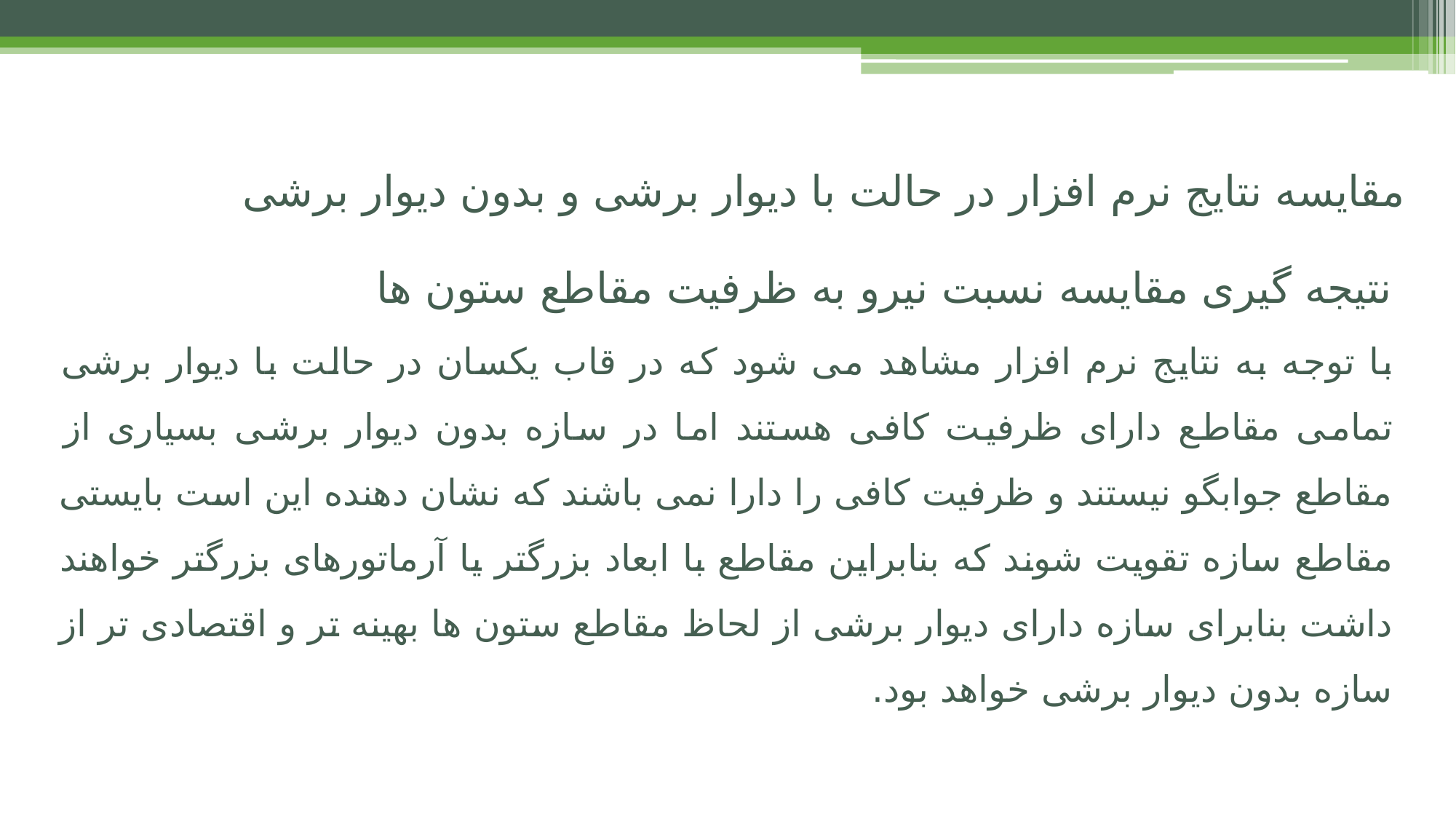

# مقایسه نتایج نرم افزار در حالت با دیوار برشی و بدون دیوار برشی
نتیجه گیری مقایسه نسبت نیرو به ظرفیت مقاطع ستون ها
با توجه به نتایج نرم افزار مشاهد می شود که در قاب یکسان در حالت با دیوار برشی تمامی مقاطع دارای ظرفیت کافی هستند اما در سازه بدون دیوار برشی بسیاری از مقاطع جوابگو نیستند و ظرفیت کافی را دارا نمی باشند که نشان دهنده این است بایستی مقاطع سازه تقویت شوند که بنابراین مقاطع با ابعاد بزرگتر یا آرماتورهای بزرگتر خواهند داشت بنابرای سازه دارای دیوار برشی از لحاظ مقاطع ستون ها بهینه تر و اقتصادی تر از سازه بدون دیوار برشی خواهد بود.